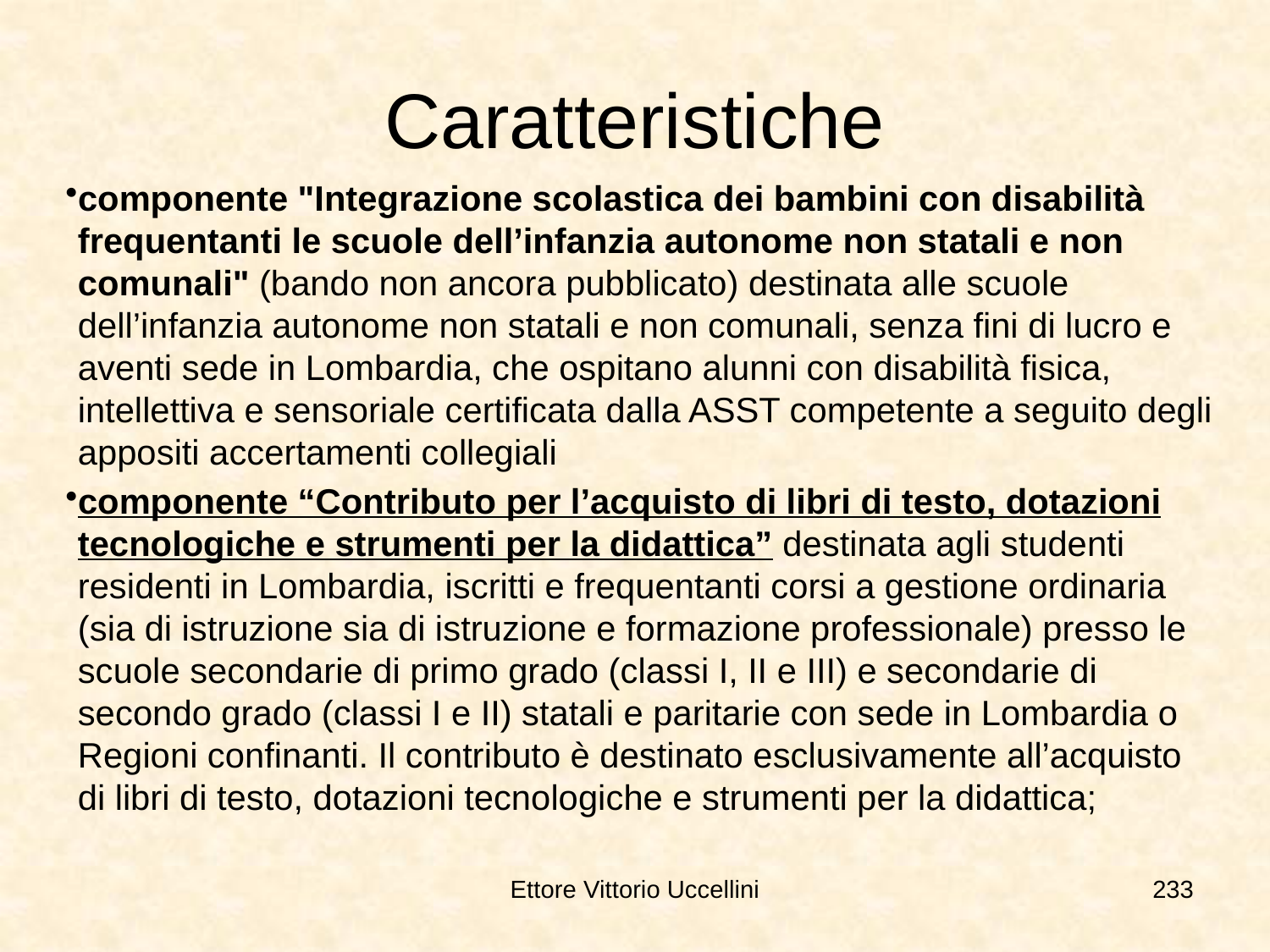

# Caratteristiche
componente "Integrazione scolastica dei bambini con disabilità frequentanti le scuole dell’infanzia autonome non statali e non comunali" (bando non ancora pubblicato) destinata alle scuole dell’infanzia autonome non statali e non comunali, senza fini di lucro e aventi sede in Lombardia, che ospitano alunni con disabilità fisica, intellettiva e sensoriale certificata dalla ASST competente a seguito degli appositi accertamenti collegiali
componente “Contributo per l’acquisto di libri di testo, dotazioni tecnologiche e strumenti per la didattica” destinata agli studenti residenti in Lombardia, iscritti e frequentanti corsi a gestione ordinaria (sia di istruzione sia di istruzione e formazione professionale) presso le scuole secondarie di primo grado (classi I, II e III) e secondarie di secondo grado (classi I e II) statali e paritarie con sede in Lombardia o Regioni confinanti. Il contributo è destinato esclusivamente all’acquisto di libri di testo, dotazioni tecnologiche e strumenti per la didattica;
Ettore Vittorio Uccellini
233